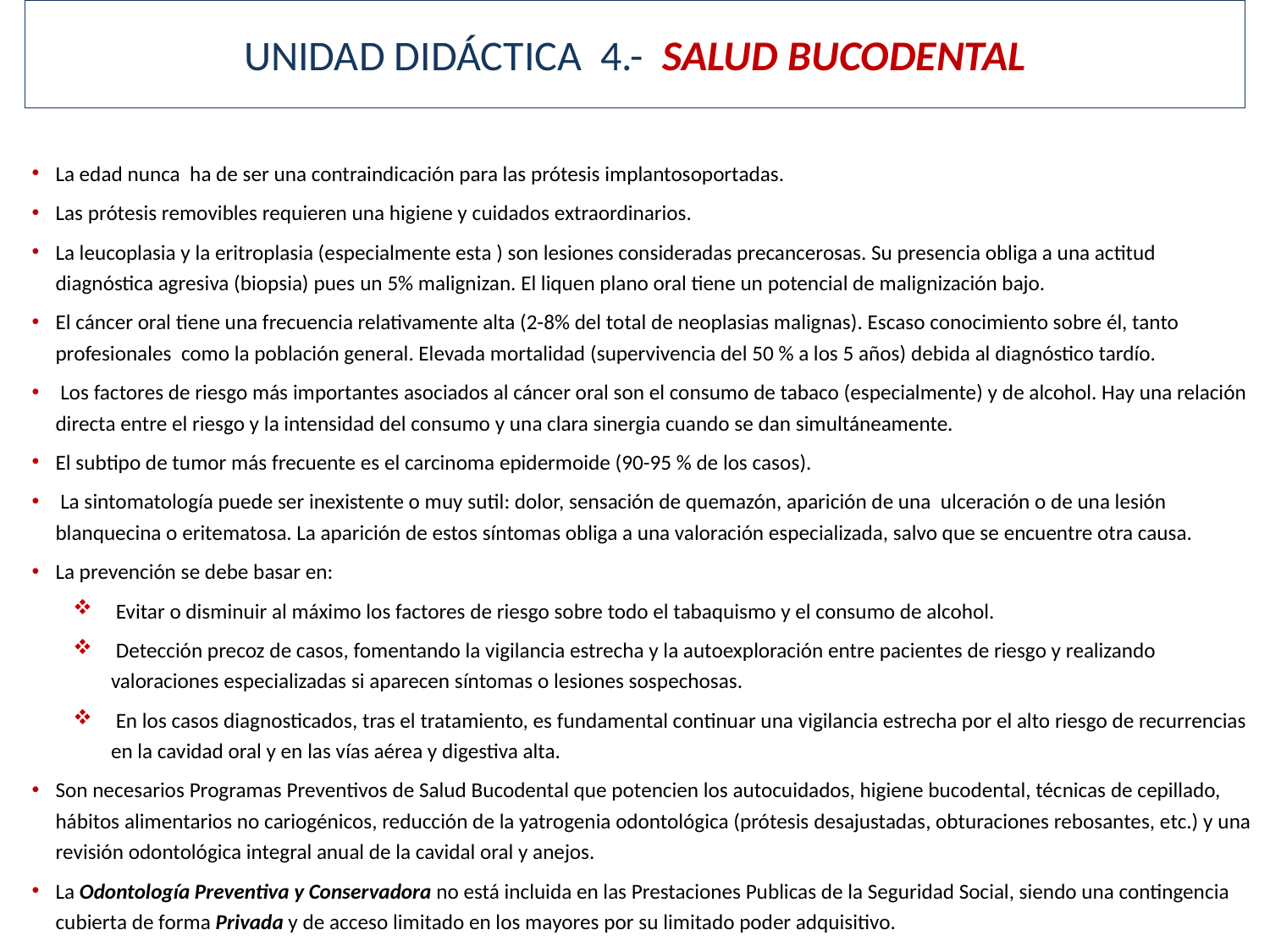

# UNIDAD DIDÁCTICA  4.-  SALUD BUCODENTAL

La edad nunca  ha de ser una contraindicación para las prótesis implantosoportadas.
Las prótesis removibles requieren una higiene y cuidados extraordinarios.
La leucoplasia y la eritroplasia (especialmente esta ) son lesiones consideradas precancerosas. Su presencia obliga a una actitud diagnóstica agresiva (biopsia) pues un 5% malignizan. El liquen plano oral tiene un potencial de malignización bajo.
El cáncer oral tiene una frecuencia relativamente alta (2-8% del total de neoplasias malignas). Escaso conocimiento sobre él, tanto profesionales  como la población general. Elevada mortalidad (supervivencia del 50 % a los 5 años) debida al diagnóstico tardío.
 Los factores de riesgo más importantes asociados al cáncer oral son el consumo de tabaco (especialmente) y de alcohol. Hay una relación directa entre el riesgo y la intensidad del consumo y una clara sinergia cuando se dan simultáneamente.
El subtipo de tumor más frecuente es el carcinoma epidermoide (90-95 % de los casos).
 La sintomatología puede ser inexistente o muy sutil: dolor, sensación de quemazón, aparición de una  ulceración o de una lesión blanquecina o eritematosa. La aparición de estos síntomas obliga a una valoración especializada, salvo que se encuentre otra causa.
La prevención se debe basar en:
 Evitar o disminuir al máximo los factores de riesgo sobre todo el tabaquismo y el consumo de alcohol.
 Detección precoz de casos, fomentando la vigilancia estrecha y la autoexploración entre pacientes de riesgo y realizando valoraciones especializadas si aparecen síntomas o lesiones sospechosas.
 En los casos diagnosticados, tras el tratamiento, es fundamental continuar una vigilancia estrecha por el alto riesgo de recurrencias en la cavidad oral y en las vías aérea y digestiva alta.
Son necesarios Programas Preventivos de Salud Bucodental que potencien los autocuidados, higiene bucodental, técnicas de cepillado, hábitos alimentarios no cariogénicos, reducción de la yatrogenia odontológica (prótesis desajustadas, obturaciones rebosantes, etc.) y una revisión odontológica integral anual de la cavidal oral y anejos.
La Odontología Preventiva y Conservadora no está incluida en las Prestaciones Publicas de la Seguridad Social, siendo una contingencia cubierta de forma Privada y de acceso limitado en los mayores por su limitado poder adquisitivo.